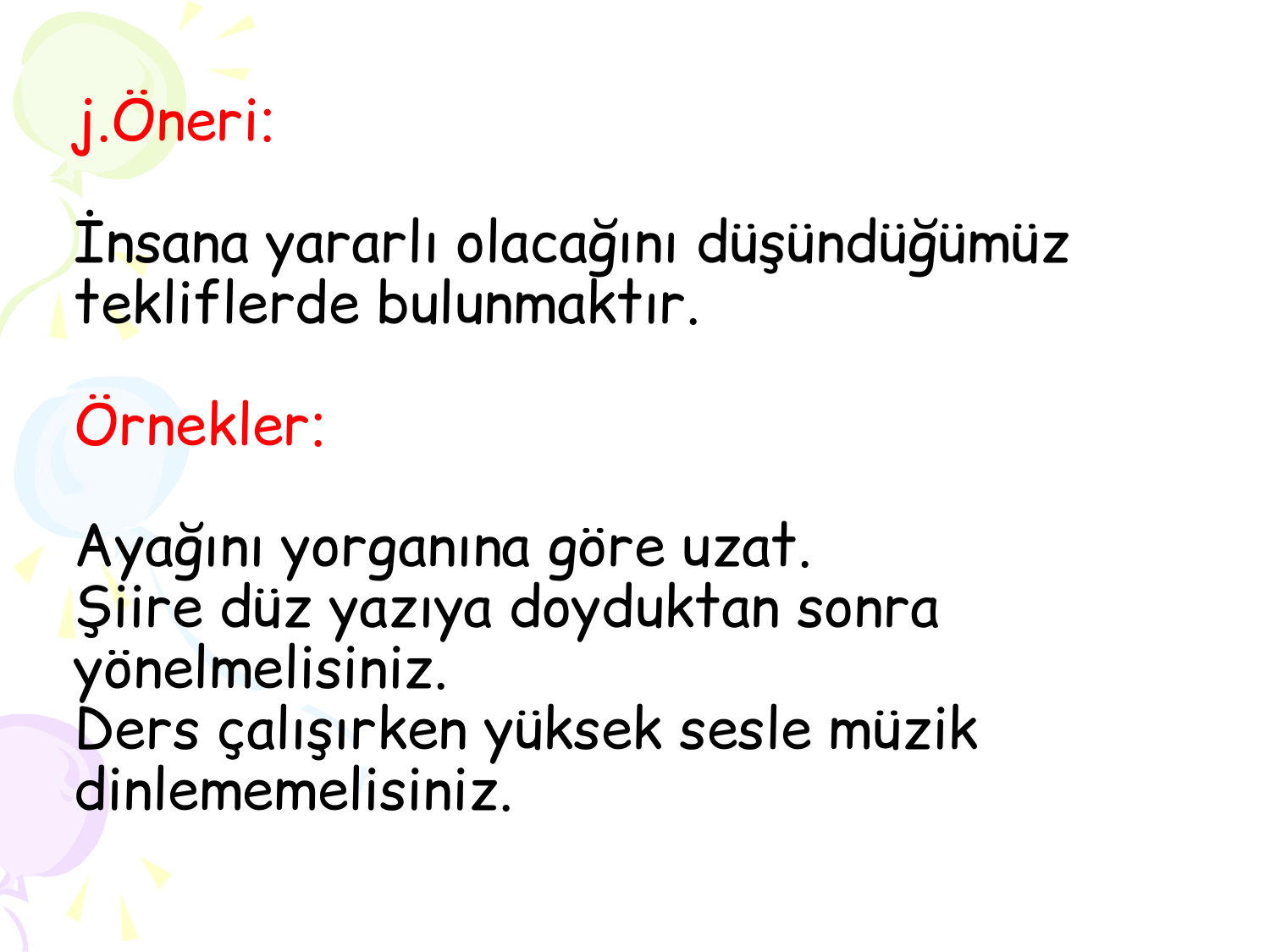

# j.Öneri: İnsana yararlı olacağını düşündüğümüz tekliflerde bulunmaktır. Örnekler: Ayağını yorganına göre uzat. Şiire düz yazıya doyduktan sonra yönelmelisiniz. Ders çalışırken yüksek sesle müzik dinlememelisiniz.